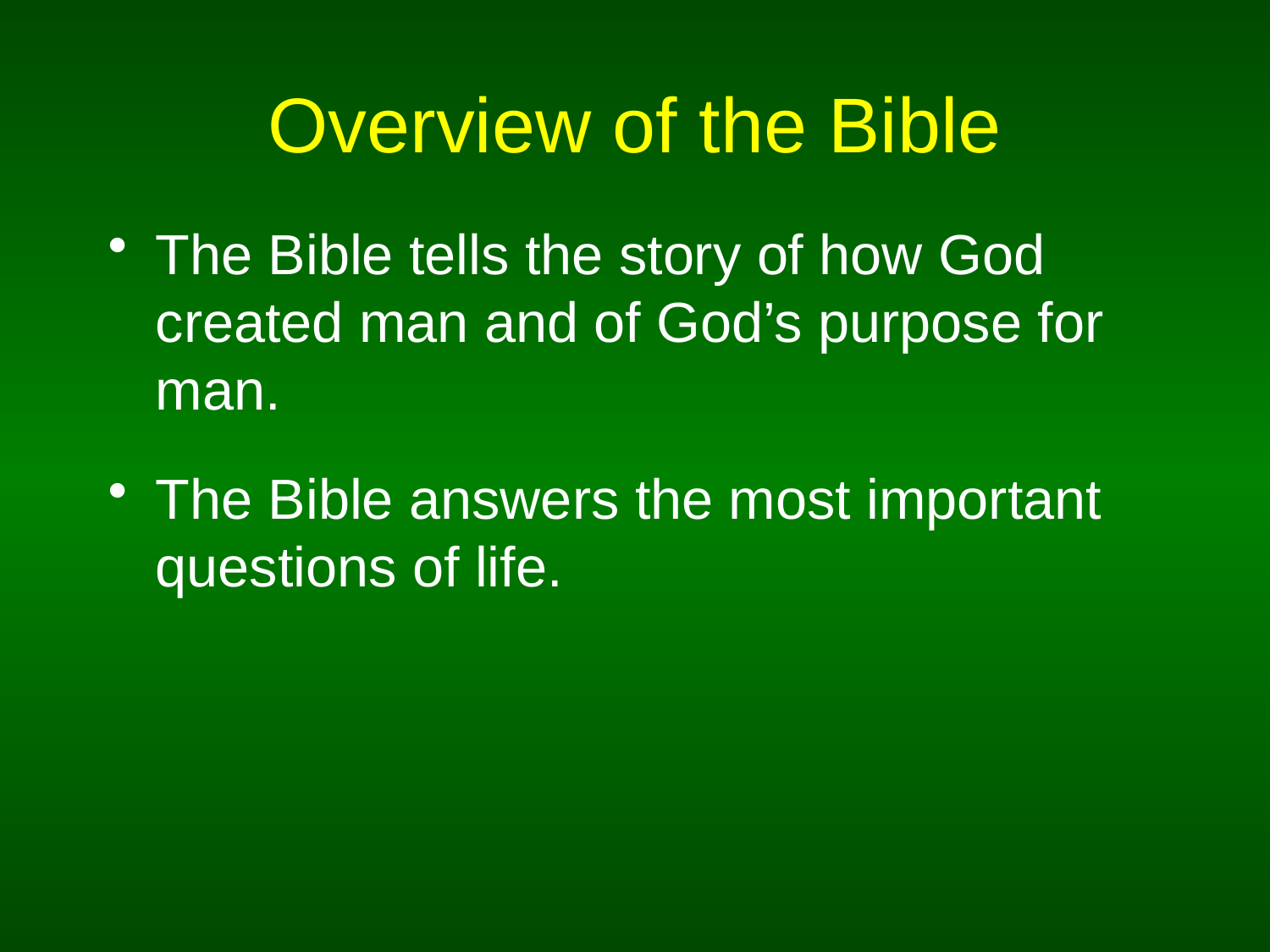

# Overview of the Bible
The Bible tells the story of how God created man and of God’s purpose for man.
The Bible answers the most important questions of life.